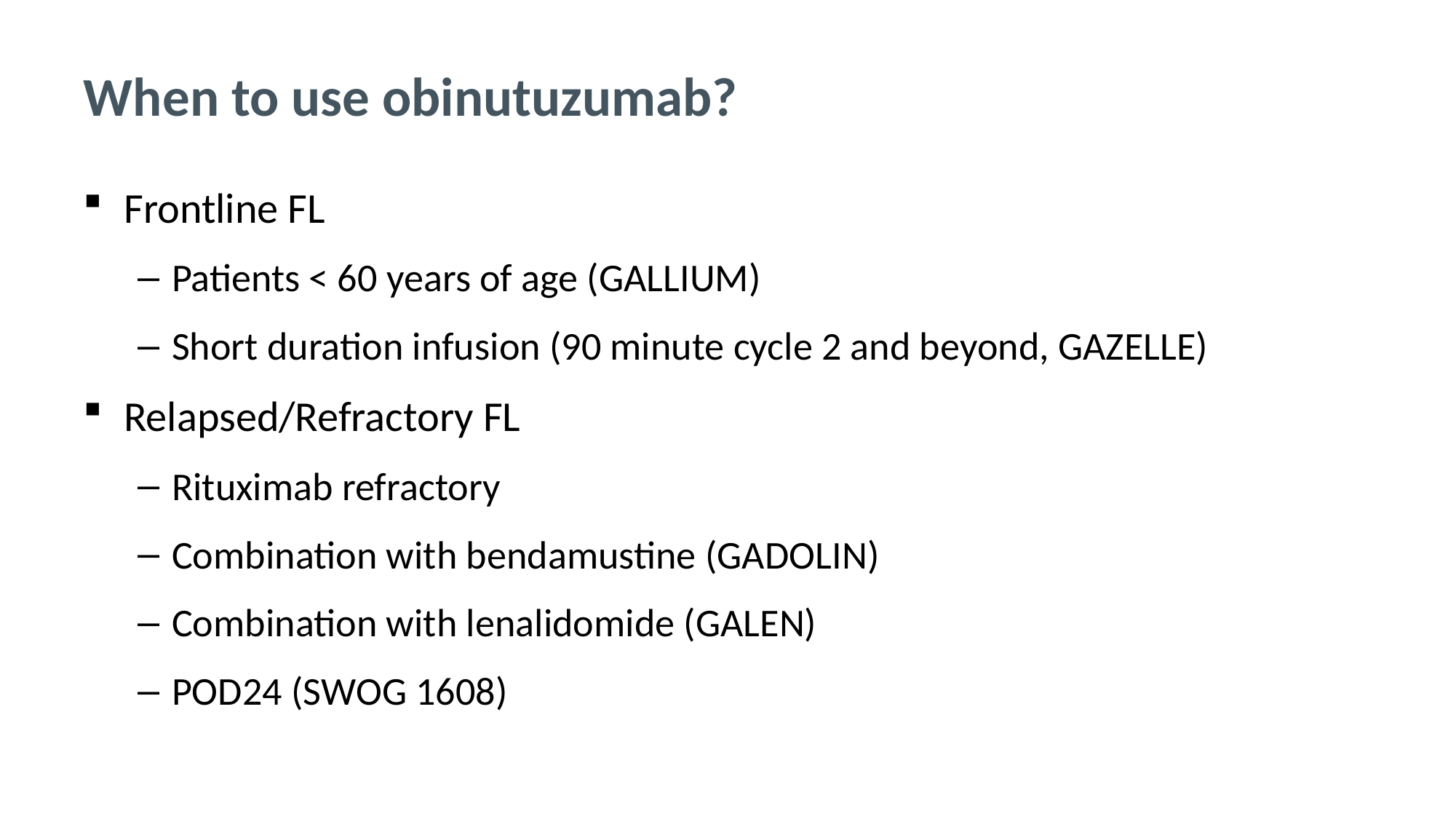

# When to use obinutuzumab?
Frontline FL
Patients < 60 years of age (GALLIUM)
Short duration infusion (90 minute cycle 2 and beyond, GAZELLE)
Relapsed/Refractory FL
Rituximab refractory
Combination with bendamustine (GADOLIN)
Combination with lenalidomide (GALEN)
POD24 (SWOG 1608)